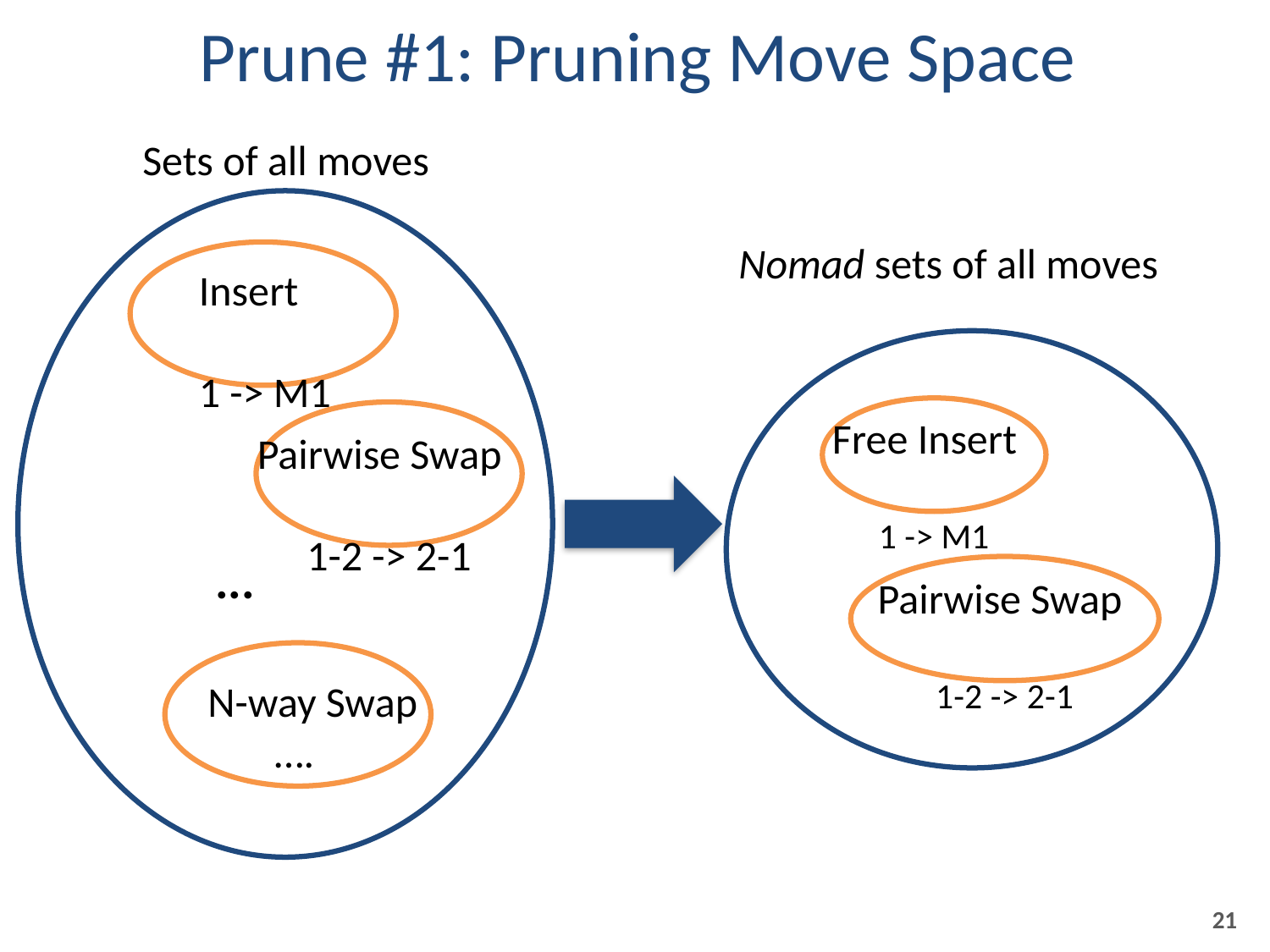

# Prune #1: Pruning Move Space
Sets of all moves

Nomad sets of all moves

Insert
1 -> M1

Free Insert
1 -> M1

Pairwise Swap
1-2 -> 2-1

...

Pairwise Swap
1-2 -> 2-1

N-way Swap
       ….
21